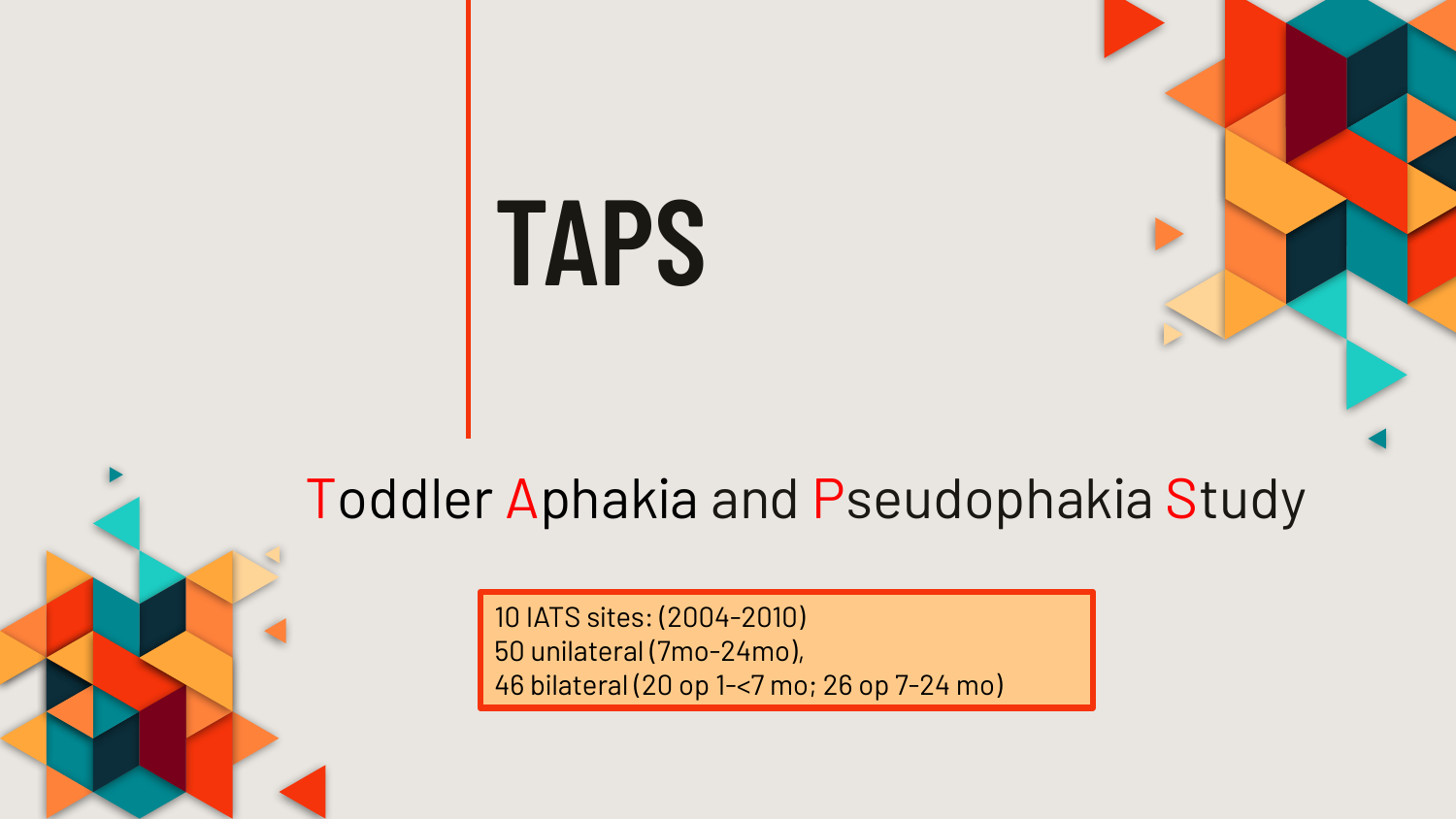

# TAPS
Toddler Aphakia and Pseudophakia Study
10 IATS sites: (2004-2010)
50 unilateral (7mo-24mo),
46 bilateral (20 op 1-<7 mo; 26 op 7-24 mo)